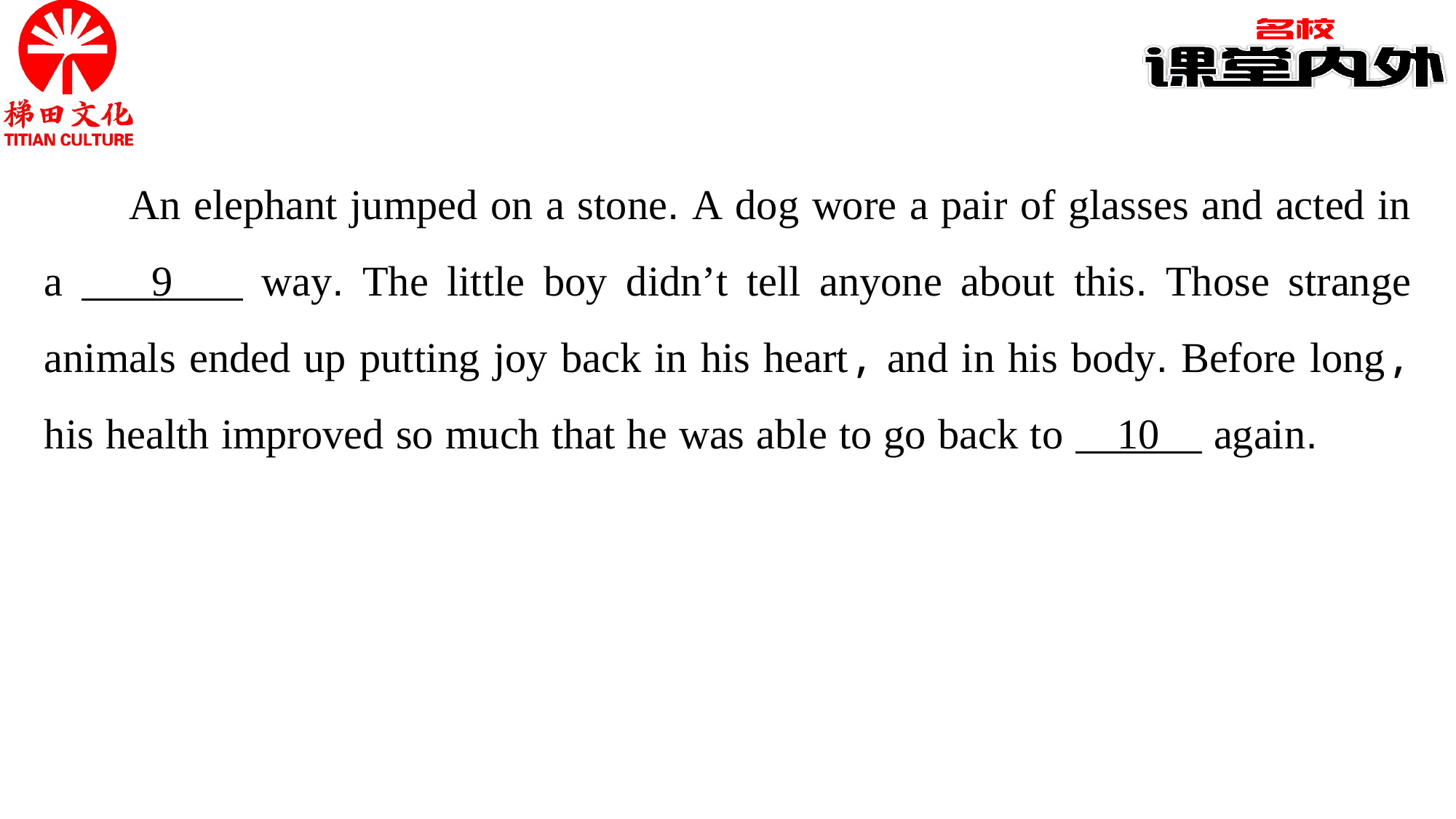

An elephant jumped on a stone. A dog wore a pair of glasses and acted in a     9     way. The little boy didn’t tell anyone about this. Those strange animals ended up putting joy back in his heart, and in his body. Before long, his health improved so much that he was able to go back to     10     again.